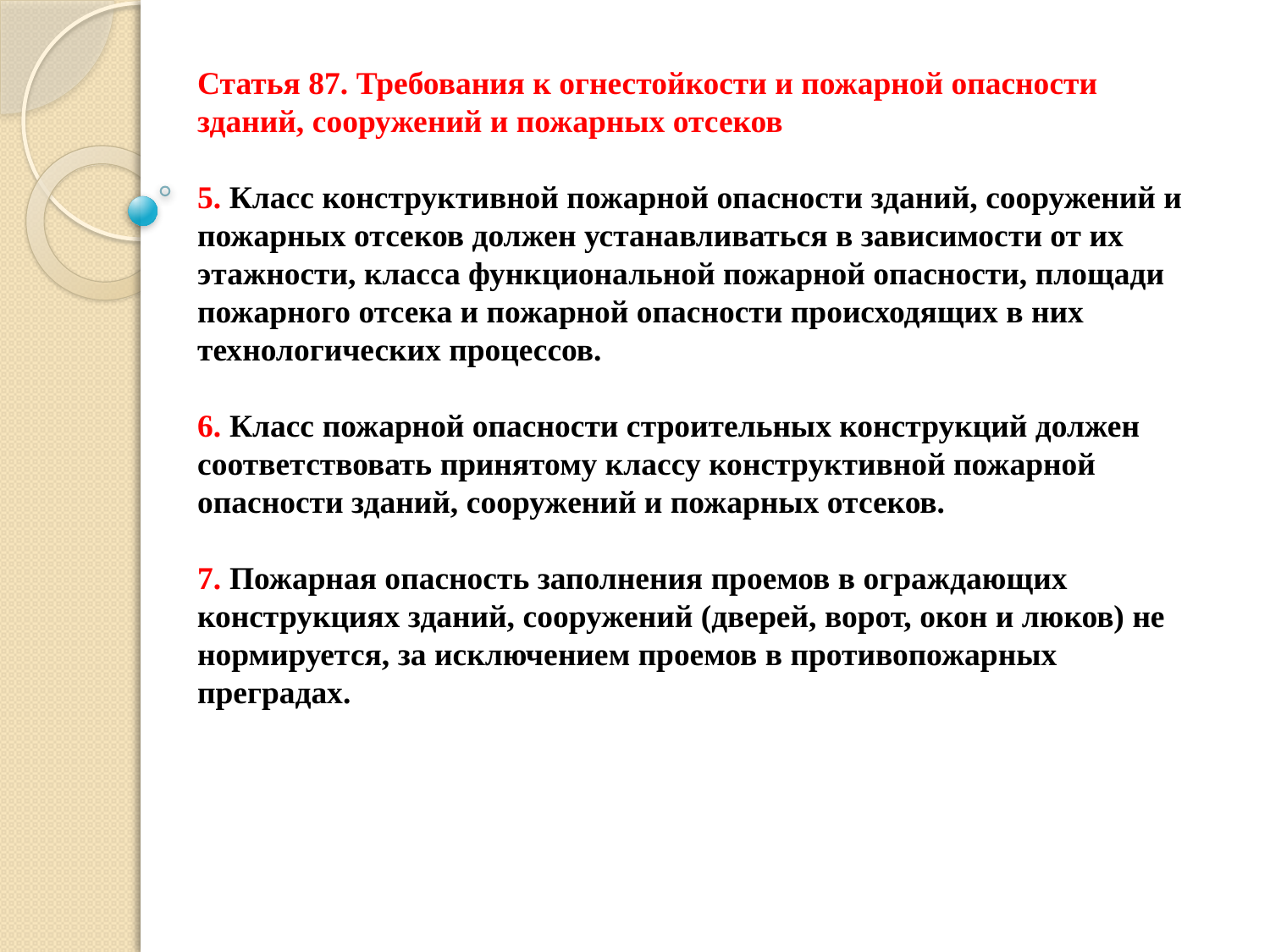

Статья 87. Требования к огнестойкости и пожарной опасности зданий, сооружений и пожарных отсеков

5. Класс конструктивной пожарной опасности зданий, сооружений и пожарных отсеков должен устанавливаться в зависимости от их этажности, класса функциональной пожарной опасности, площади пожарного отсека и пожарной опасности происходящих в них технологических процессов.

6. Класс пожарной опасности строительных конструкций должен соответствовать принятому классу конструктивной пожарной опасности зданий, сооружений и пожарных отсеков.

7. Пожарная опасность заполнения проемов в ограждающих конструкциях зданий, сооружений (дверей, ворот, окон и люков) не нормируется, за исключением проемов в противопожарных преградах.